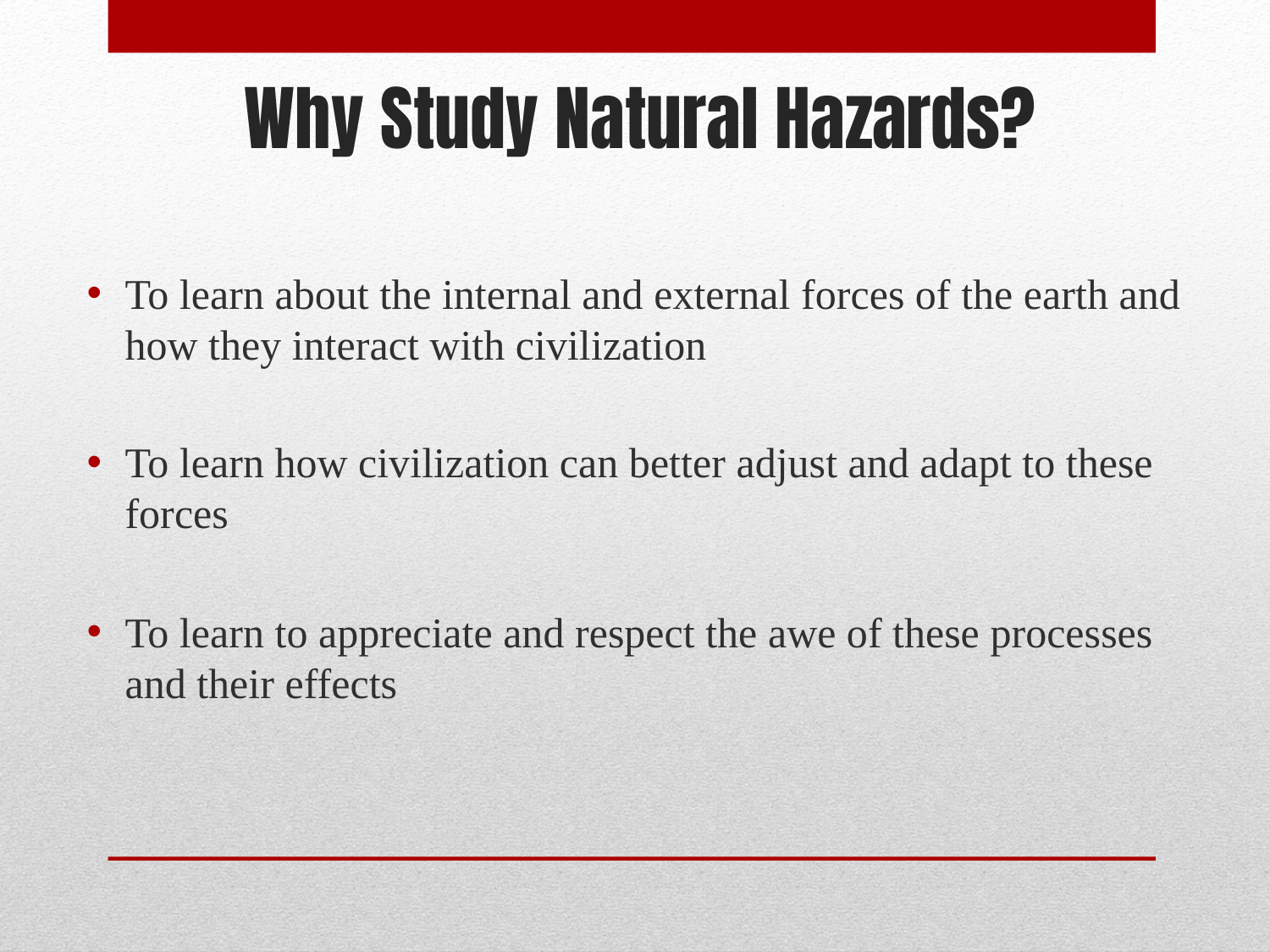

Why Study Natural Hazards?
To learn about the internal and external forces of the earth and how they interact with civilization

To learn how civilization can better adjust and adapt to these forces

To learn to appreciate and respect the awe of these processes and their effects